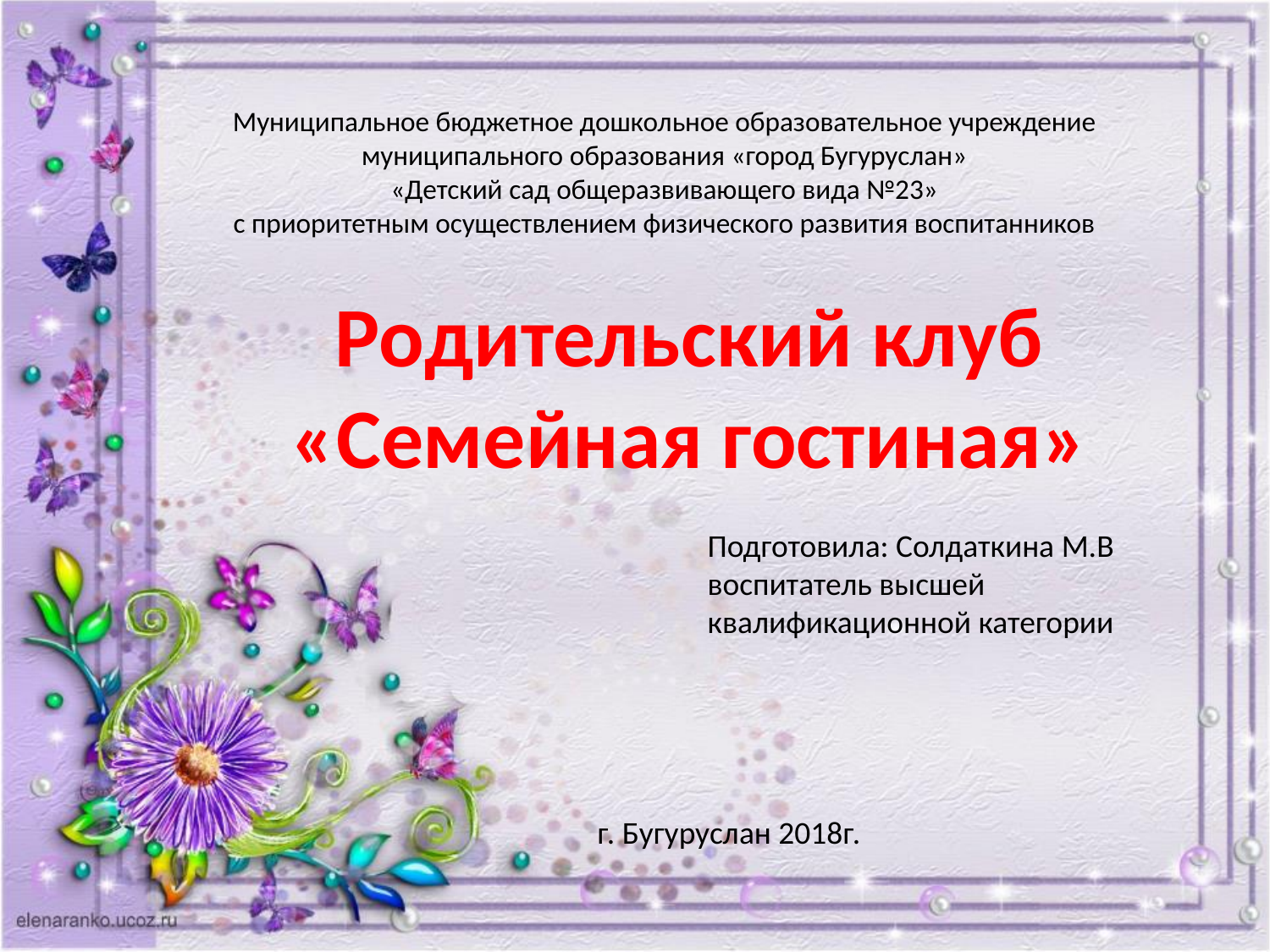

# Муниципальное бюджетное дошкольное образовательное учреждение муниципального образования «город Бугуруслан» «Детский сад общеразвивающего вида №23» с приоритетным осуществлением физического развития воспитанников
Родительский клуб «Семейная гостиная»
Подготовила: Солдаткина М.В
воспитатель высшей квалификационной категории
г. Бугуруслан 2018г.